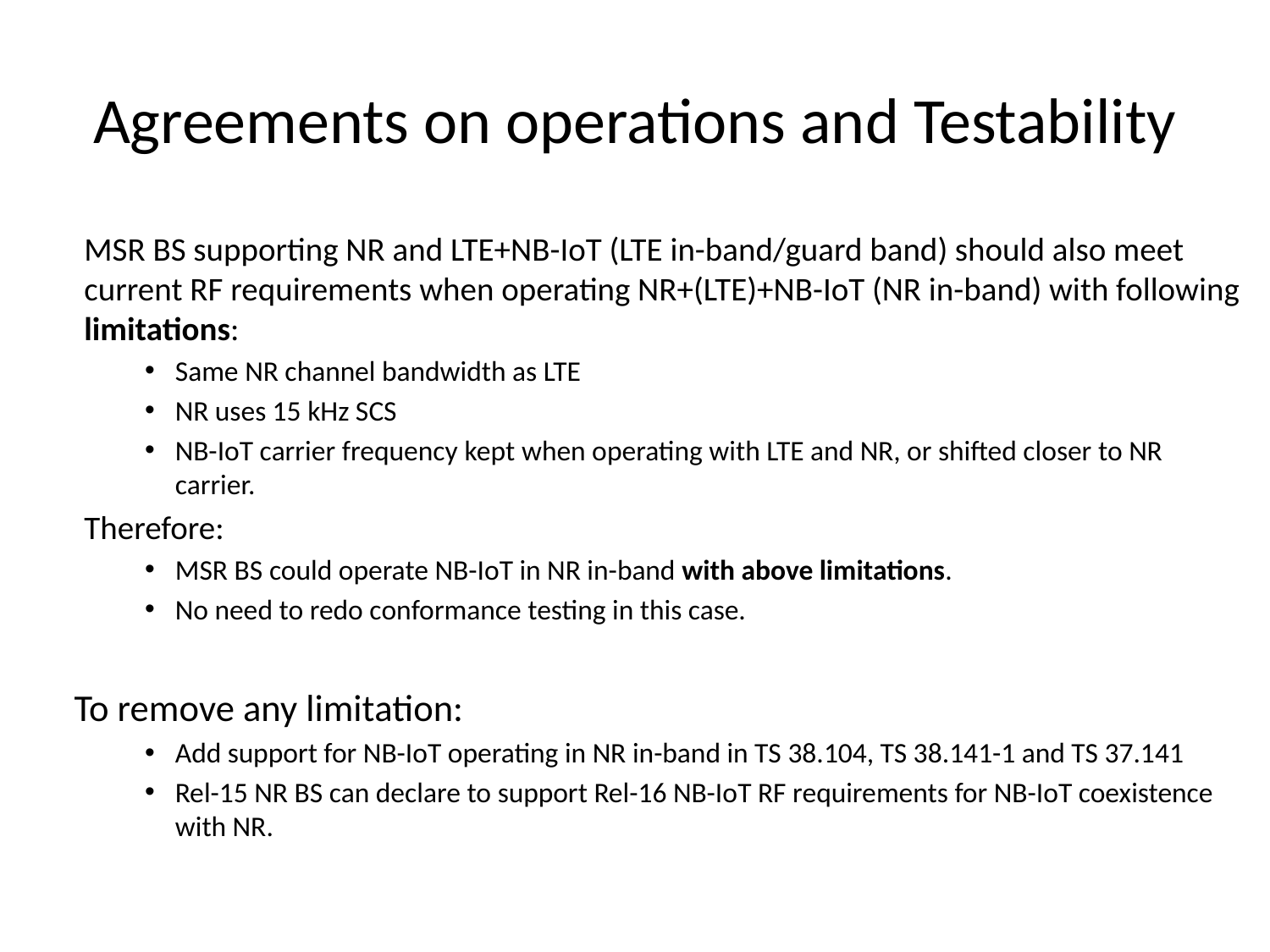

# Agreements on operations and Testability
MSR BS supporting NR and LTE+NB-IoT (LTE in-band/guard band) should also meet current RF requirements when operating NR+(LTE)+NB-IoT (NR in-band) with following limitations:
Same NR channel bandwidth as LTE
NR uses 15 kHz SCS
NB-IoT carrier frequency kept when operating with LTE and NR, or shifted closer to NR carrier.
Therefore:
MSR BS could operate NB-IoT in NR in-band with above limitations.
No need to redo conformance testing in this case.

      To remove any limitation:
Add support for NB-IoT operating in NR in-band in TS 38.104, TS 38.141-1 and TS 37.141
Rel-15 NR BS can declare to support Rel-16 NB-IoT RF requirements for NB-IoT coexistence with NR.